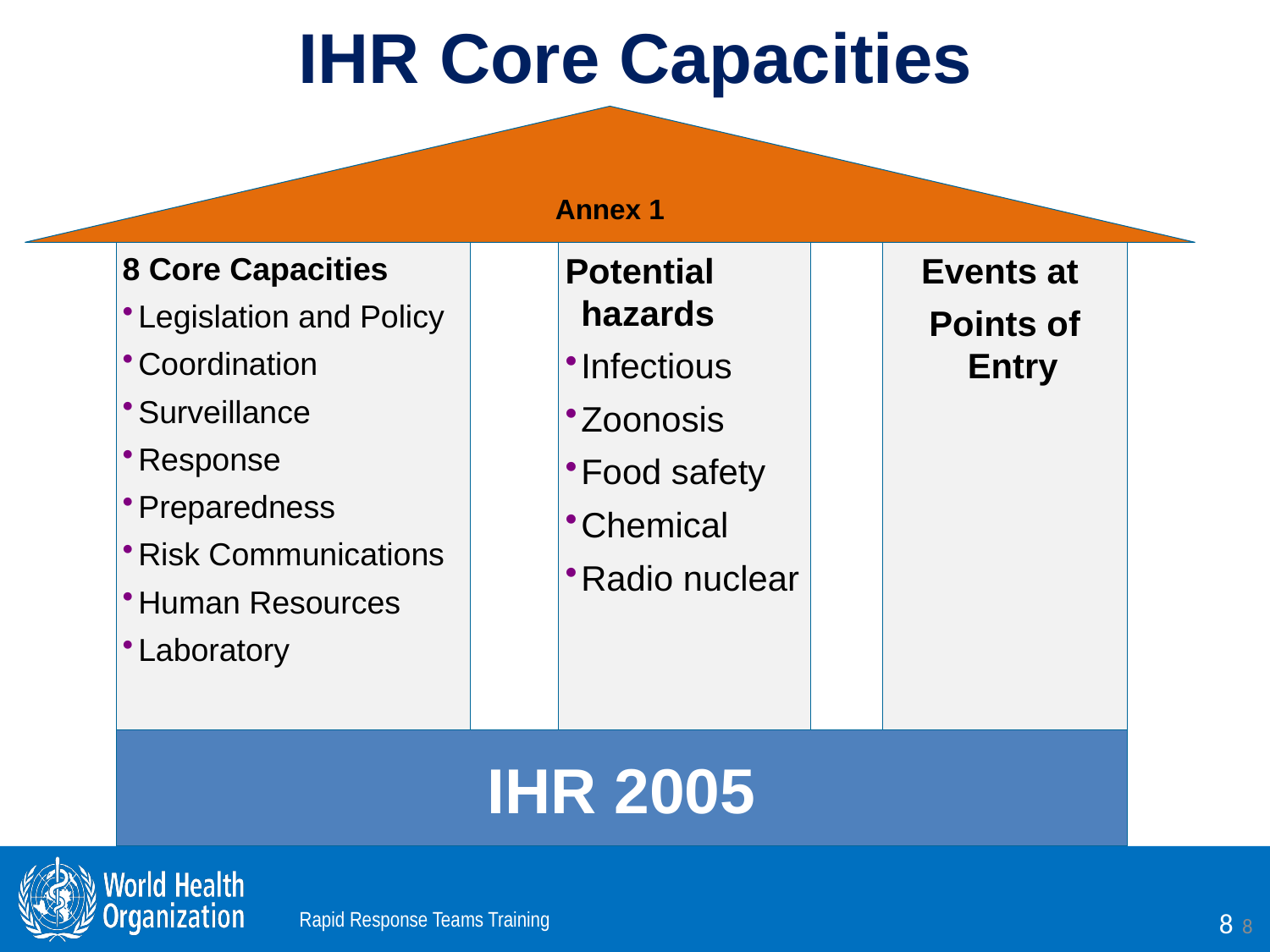

# IHR Core Capacities
Annex 1
8 Core Capacities
Legislation and Policy
Coordination
Surveillance
Response
Preparedness
Risk Communications
Human Resources
Laboratory

Potential hazards
Infectious
Zoonosis
Food safety
Chemical
Radio nuclear
Events at
Points of Entry

IHR 2005
8